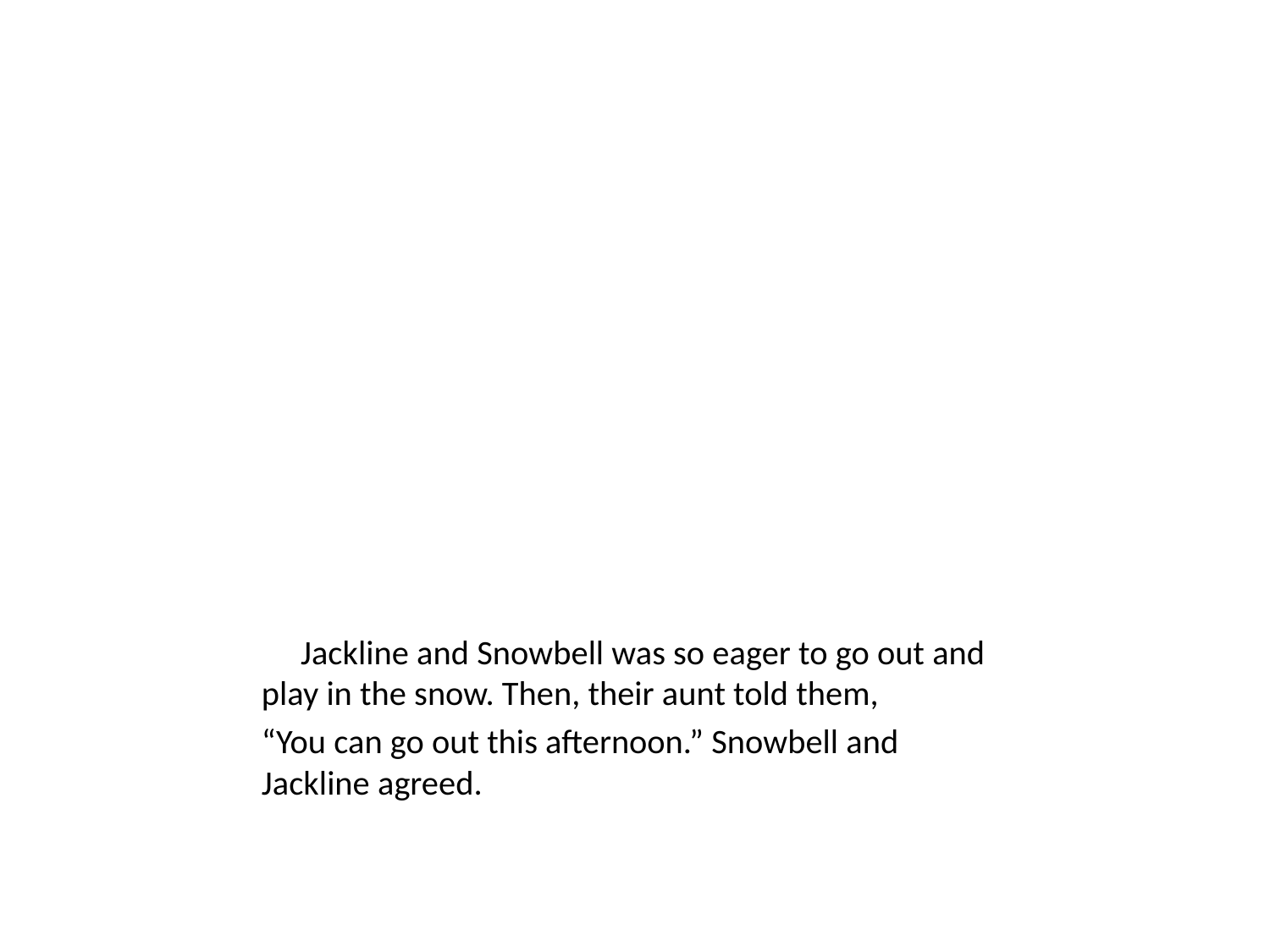

Jackline and Snowbell was so eager to go out and play in the snow. Then, their aunt told them,
“You can go out this afternoon.” Snowbell and Jackline agreed.

#